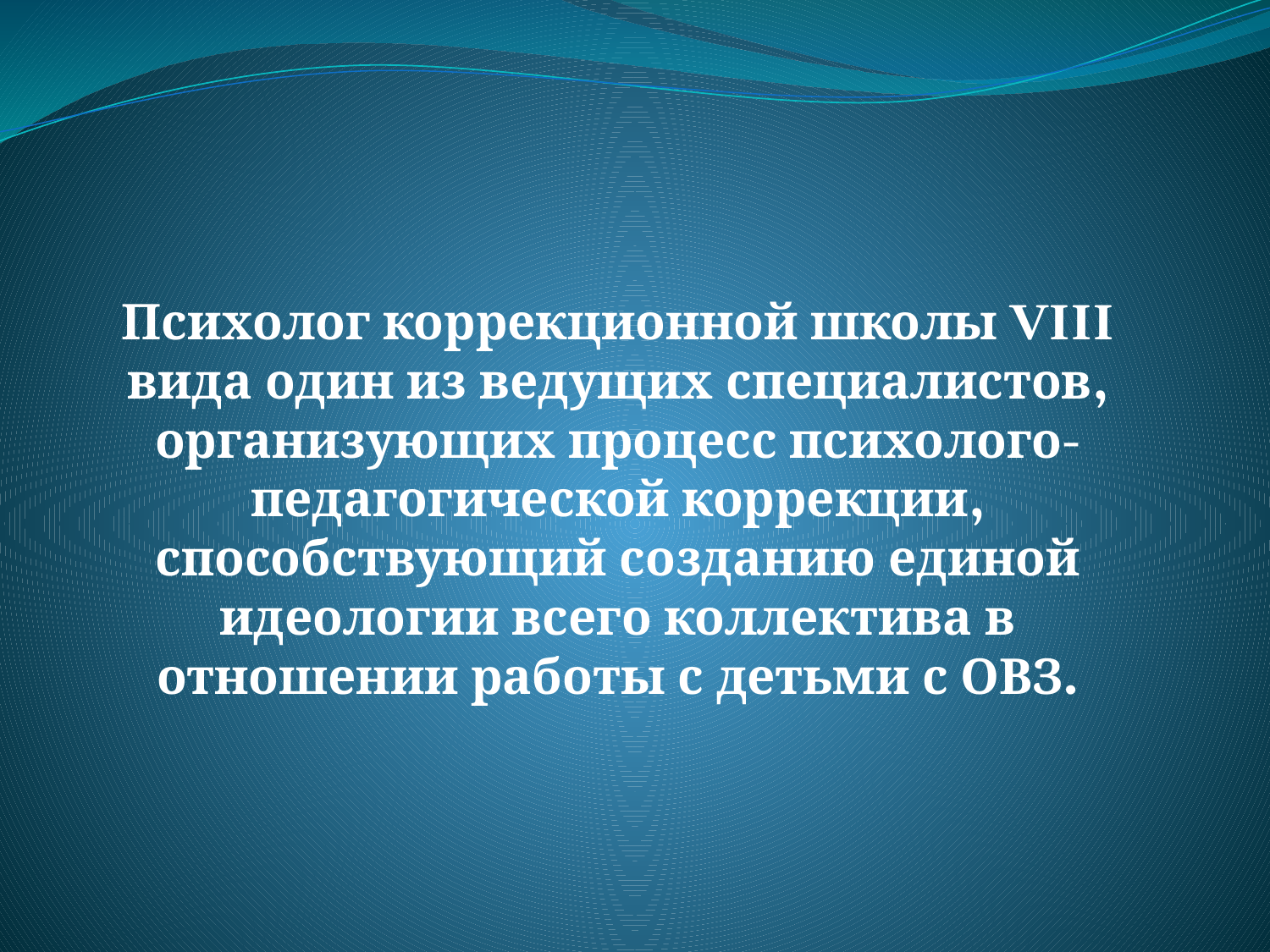

# Психолог коррекционной школы VIII вида один из ведущих специалистов, организующих процесс психолого-педагогической коррекции, способствующий созданию единой идеологии всего коллектива в отношении работы с детьми с ОВЗ.